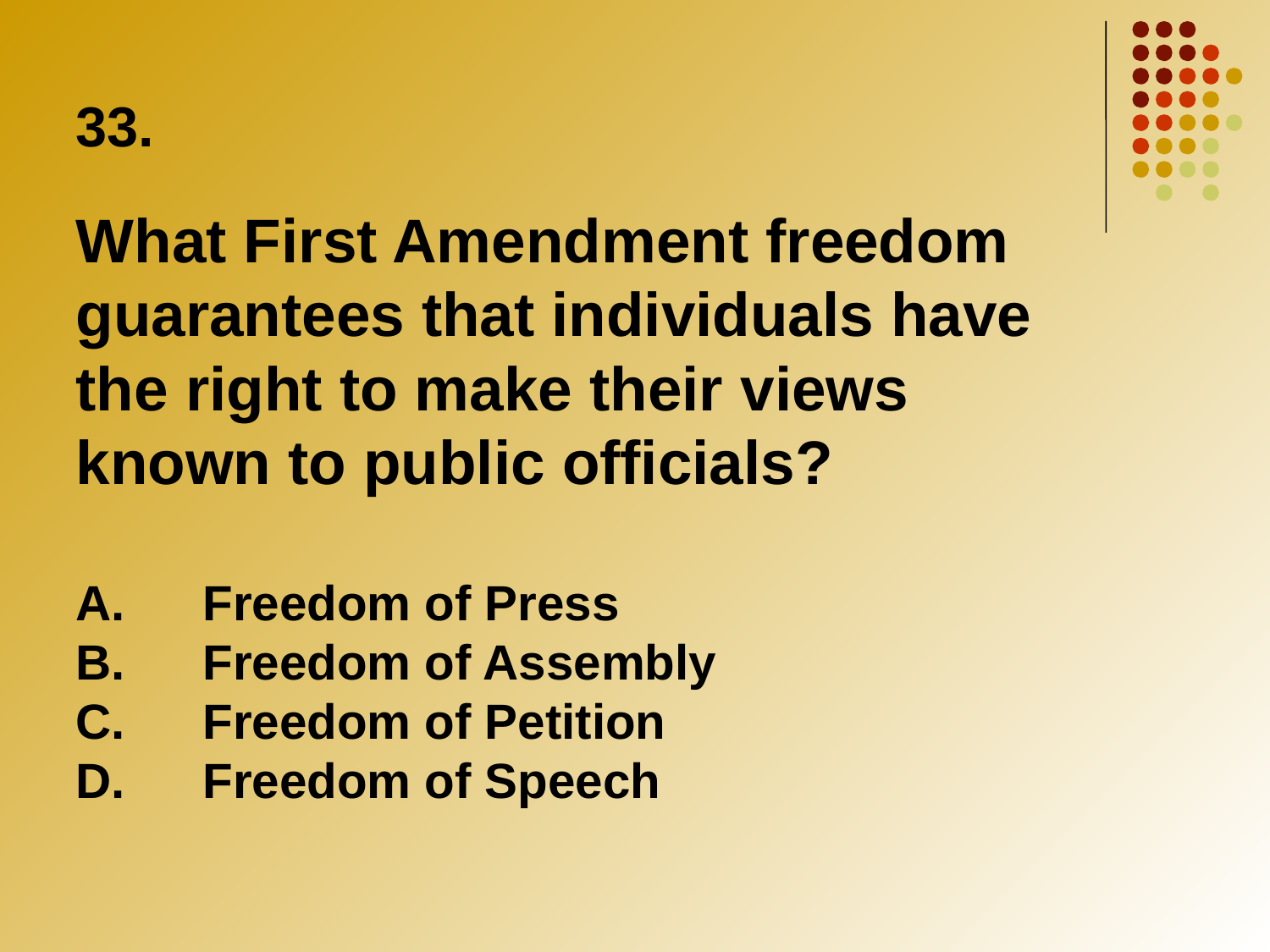

33.
What First Amendment freedom guarantees that individuals have the right to make their views known to public officials?
A.	Freedom of Press
B.  	Freedom of Assembly
C.	Freedom of Petition
D.	Freedom of Speech